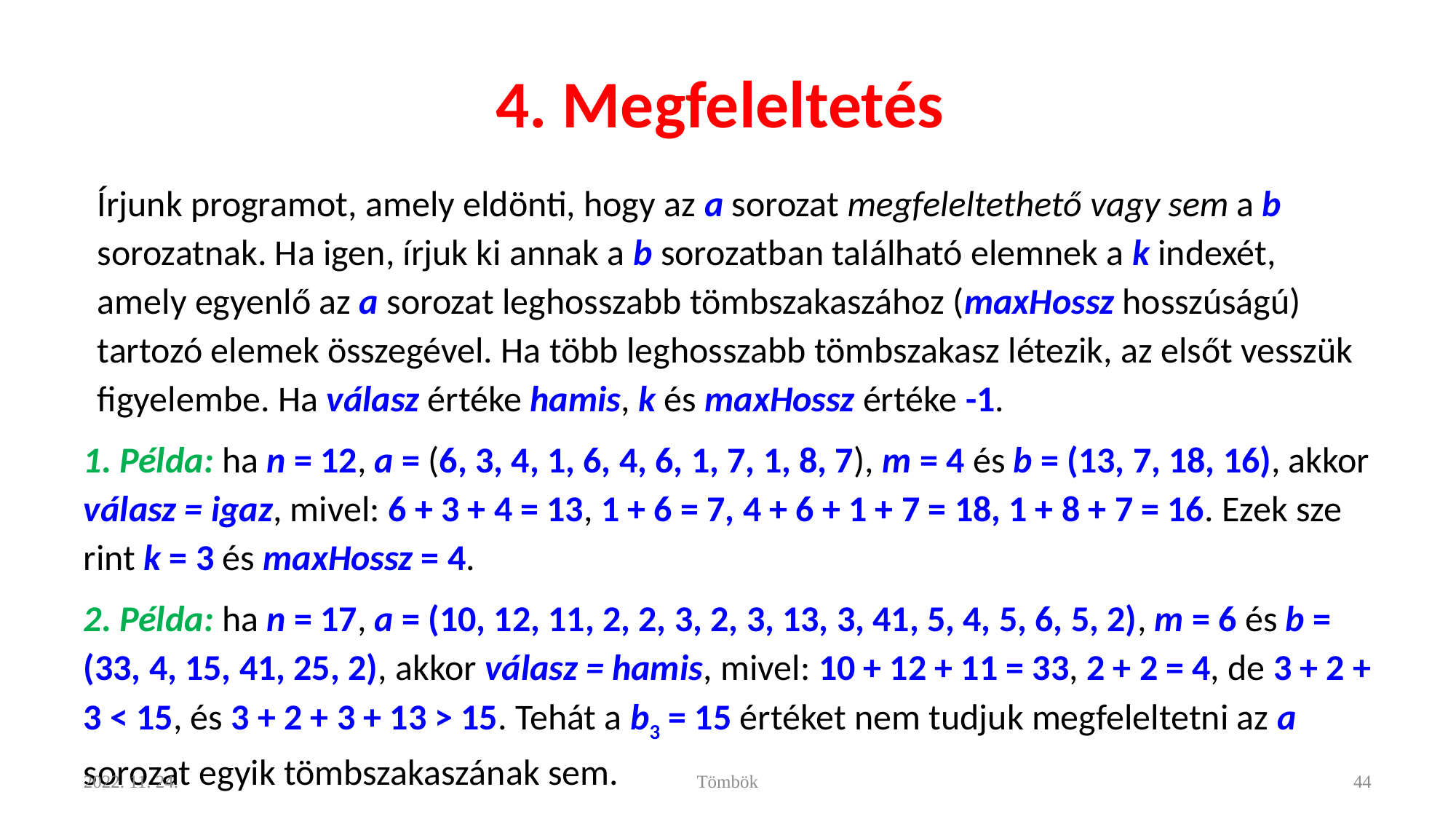

# 4. Megfeleltetés
Írjunk programot, amely eldönti, hogy az a sorozat megfeleltethető vagy sem a b sorozatnak. Ha igen, írjuk ki annak a b sorozatban található elemnek a k indexét, amely egyenlő az a sorozat leghosszabb tömbszakaszához (maxHossz hosszúságú) tartozó elemek összegével. Ha több leghosszabb tömbszakasz létezik, az elsőt vesszük figyelembe. Ha válasz értéke hamis, k és maxHossz értéke -1.
1. Példa: ha n = 12, a = (6, 3, 4, 1, 6, 4, 6, 1, 7, 1, 8, 7), m = 4 és b = (13, 7, 18, 16), akkor válasz = igaz, mivel: 6 + 3 + 4 = 13, 1 + 6 = 7, 4 + 6 + 1 + 7 = 18, 1 + 8 + 7 = 16. Ezek sze­rint k = 3 és maxHossz = 4.
2. Példa: ha n = 17, a = (10, 12, 11, 2, 2, 3, 2, 3, 13, 3, 41, 5, 4, 5, 6, 5, 2), m = 6 és b = (33, 4, 15, 41, 25, 2), akkor válasz = hamis, mivel: 10 + 12 + 11 = 33, 2 + 2 = 4, de 3 + 2 + 3 < 15, és 3 + 2 + 3 + 13 > 15. Tehát a b3 = 15 értéket nem tudjuk megfeleltetni az a sorozat egyik tömbszakaszának sem.
2022. 11. 24.
Tömbök
44